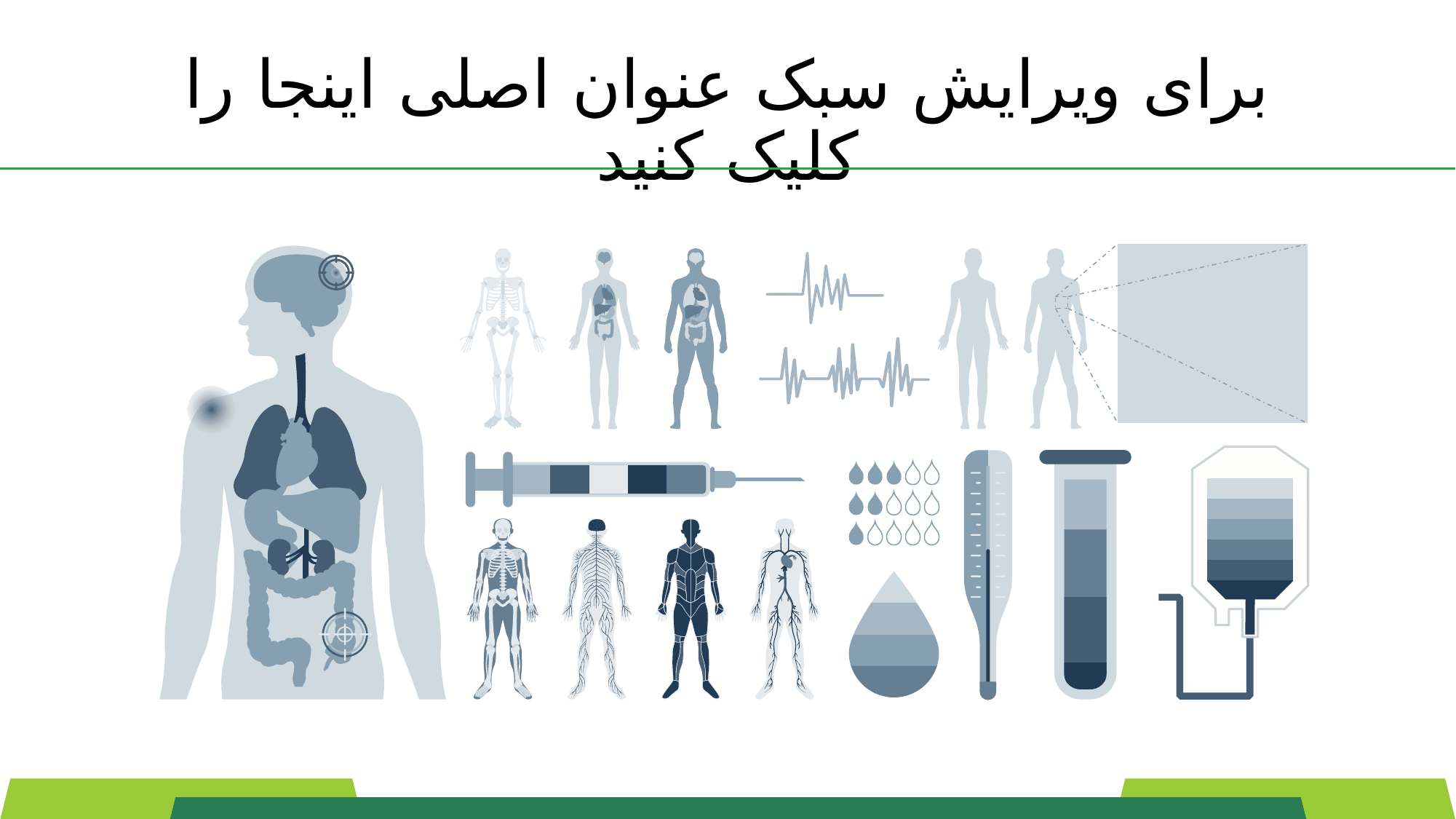

برای ویرایش سبک عنوان اصلی اینجا را کلیک کنید